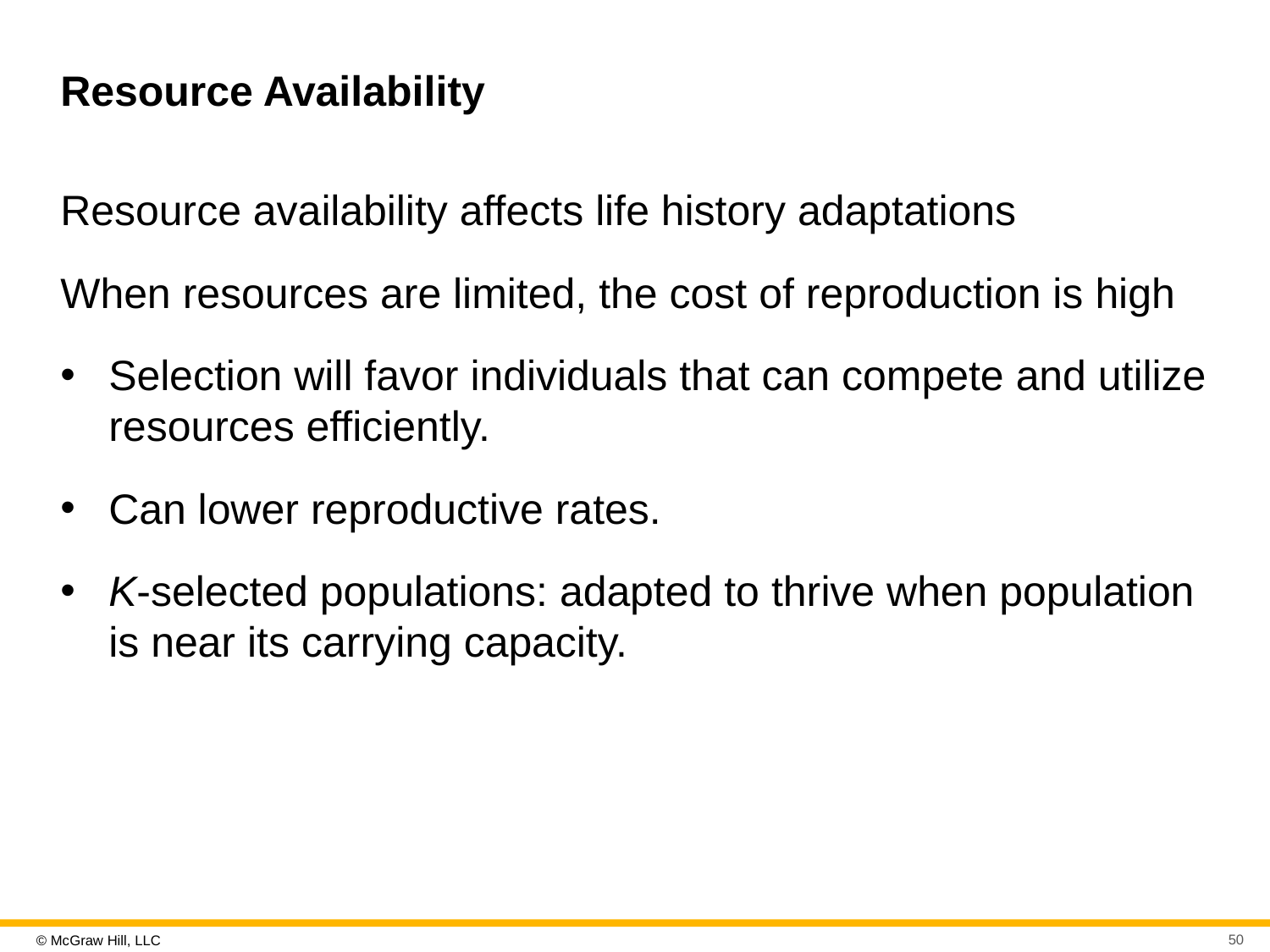

# Resource Availability
Resource availability affects life history adaptations
When resources are limited, the cost of reproduction is high
Selection will favor individuals that can compete and utilize resources efficiently.
Can lower reproductive rates.
K-selected populations: adapted to thrive when population is near its carrying capacity.
50